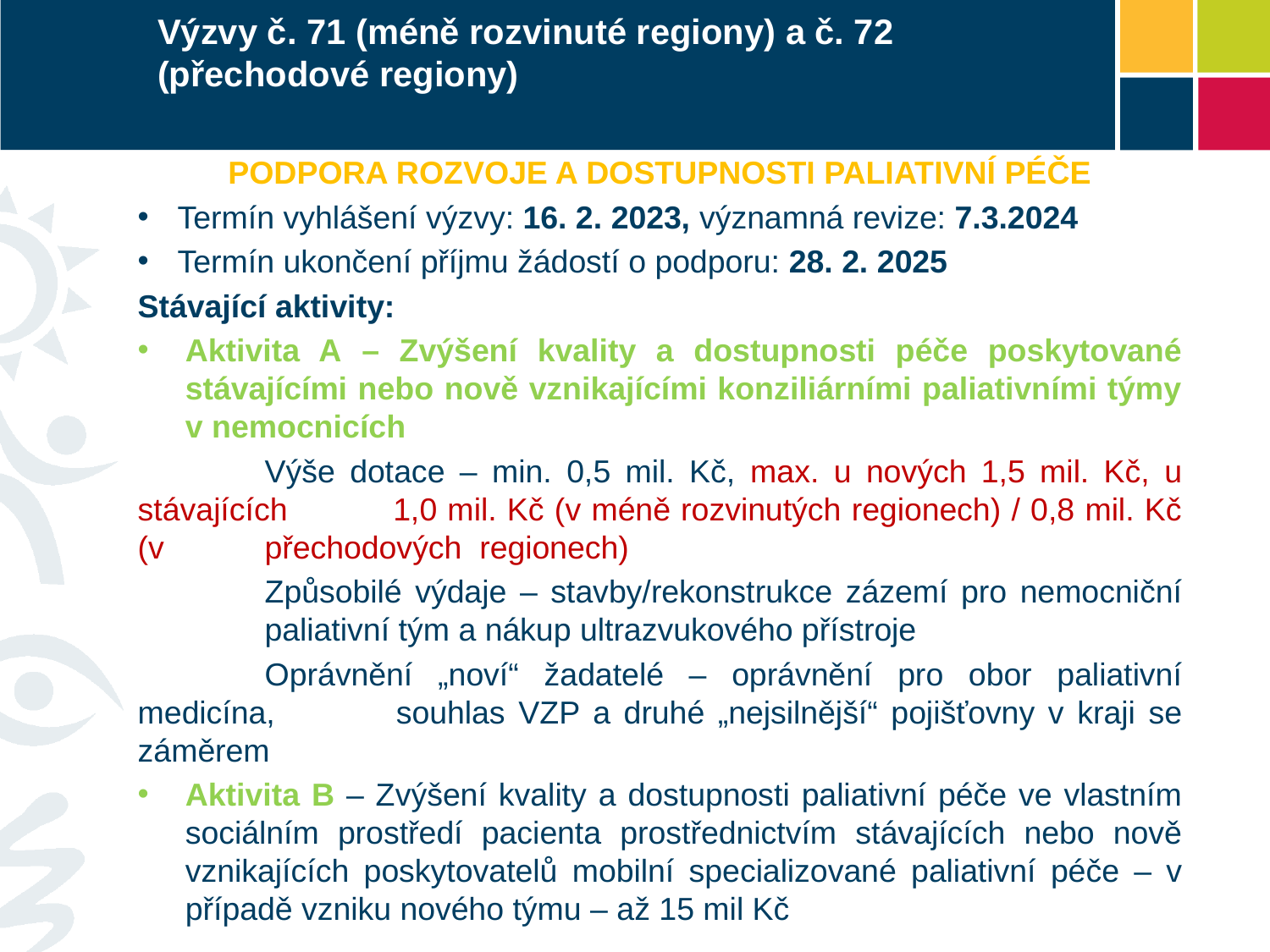

# Výzvy č. 71 (méně rozvinuté regiony) a č. 72 (přechodové regiony)
Podpora rozvoje a dostupnosti paliativní péče
Termín vyhlášení výzvy: 16. 2. 2023, významná revize: 7.3.2024
Termín ukončení příjmu žádostí o podporu: 28. 2. 2025
Stávající aktivity:
Aktivita A – Zvýšení kvality a dostupnosti péče poskytované stávajícími nebo nově vznikajícími konziliárními paliativními týmy v nemocnicích
	Výše dotace – min. 0,5 mil. Kč, max. u nových 1,5 mil. Kč, u stávajících 	1,0 mil. Kč (v méně rozvinutých regionech) / 0,8 mil. Kč (v 	přechodových  regionech)
	Způsobilé výdaje – stavby/rekonstrukce zázemí pro nemocniční 	paliativní tým a nákup ultrazvukového přístroje
	Oprávnění „noví“ žadatelé – oprávnění pro obor paliativní medicína, 	souhlas VZP a druhé „nejsilnější“ pojišťovny v kraji se záměrem
Aktivita B – Zvýšení kvality a dostupnosti paliativní péče ve vlastním sociálním prostředí pacienta prostřednictvím stávajících nebo nově vznikajících poskytovatelů mobilní specializované paliativní péče – v případě vzniku nového týmu – až 15 mil Kč